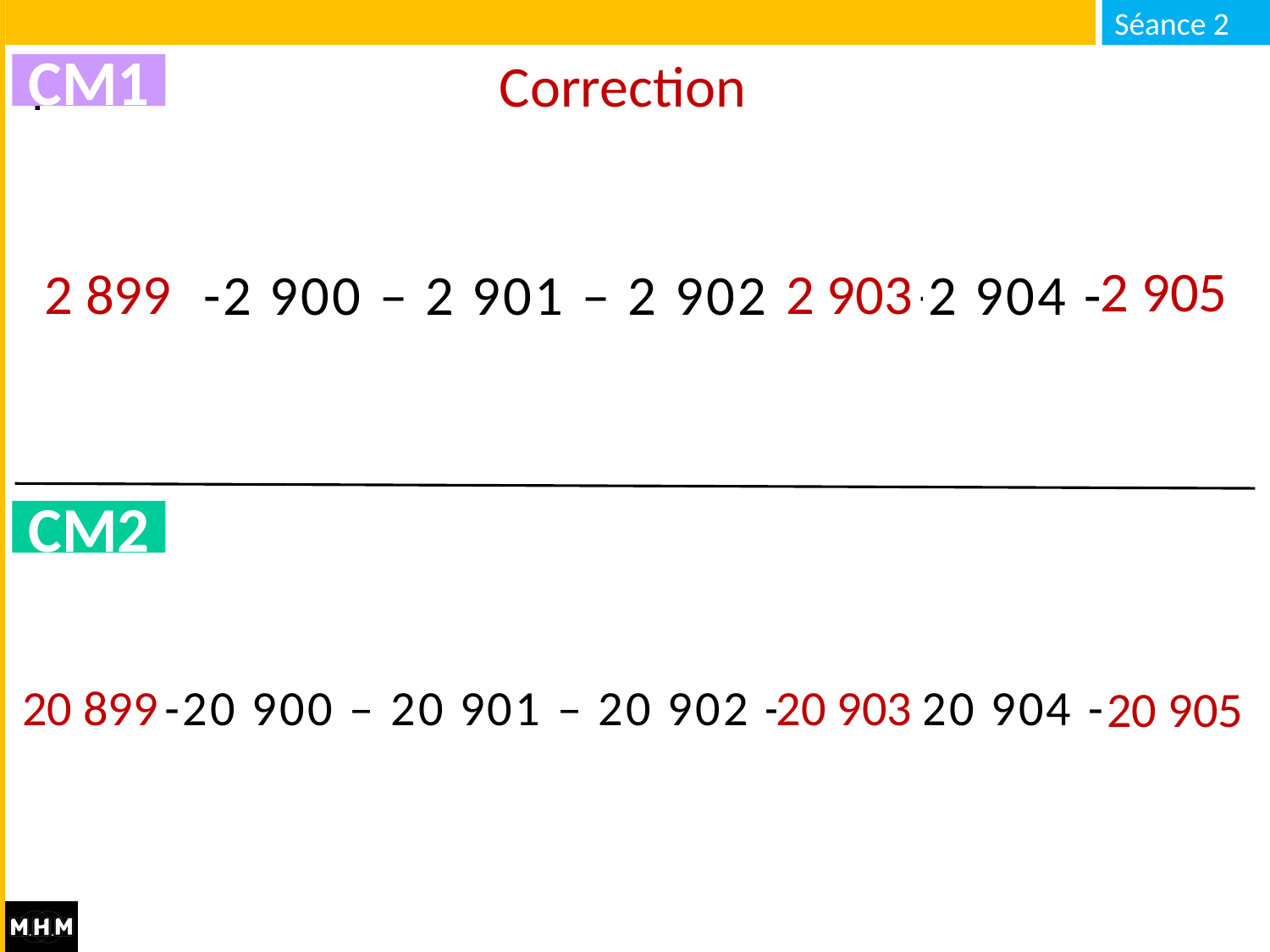

# Correction
CM1
2 905
2 899
2 903
… -2 900 – 2 901 – 2 902 -  …  -2 904 - …
CM2
20 899
20 903
… -20 900 – 20 901 – 20 902 -  …    -20 904 - …
20 905